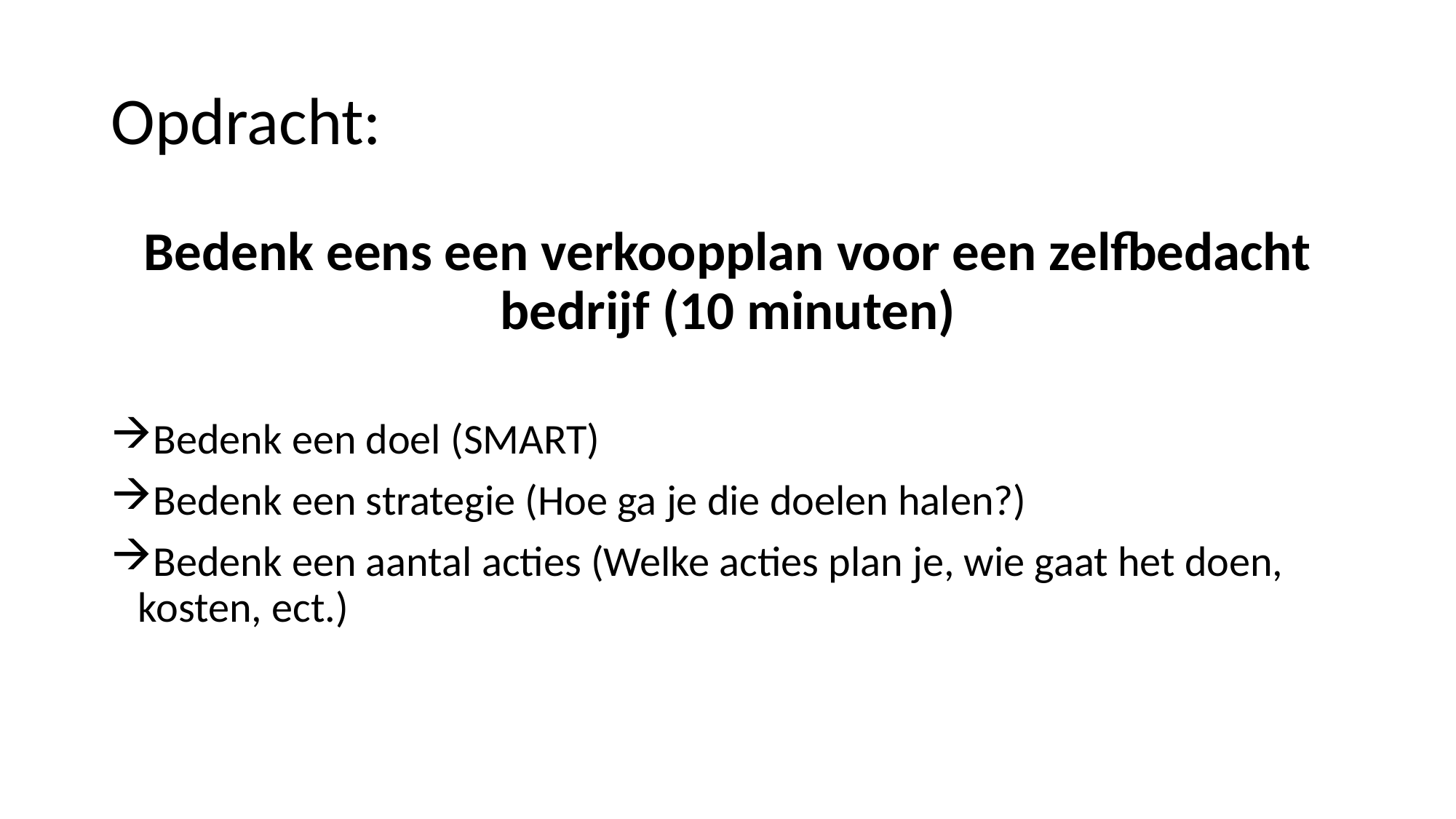

# Opdracht:
Bedenk eens een verkoopplan voor een zelfbedacht bedrijf (10 minuten)

Bedenk een doel (SMART)
Bedenk een strategie (Hoe ga je die doelen halen?)
Bedenk een aantal acties (Welke acties plan je, wie gaat het doen, kosten, ect.)